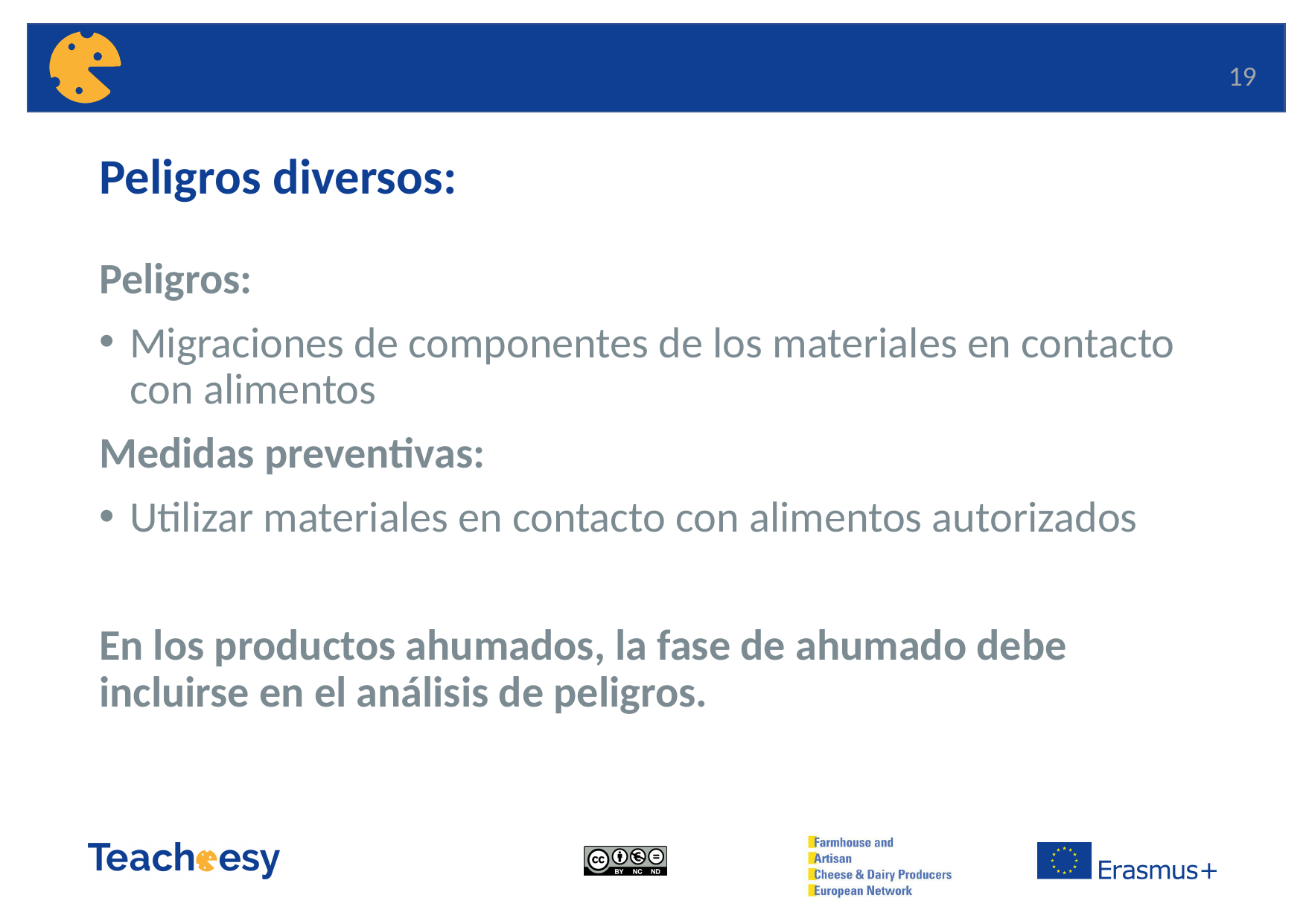

19
# Peligros diversos:
Peligros:
Migraciones de componentes de los materiales en contacto con alimentos
Medidas preventivas:
Utilizar materiales en contacto con alimentos autorizados

En los productos ahumados, la fase de ahumado debe incluirse en el análisis de peligros.